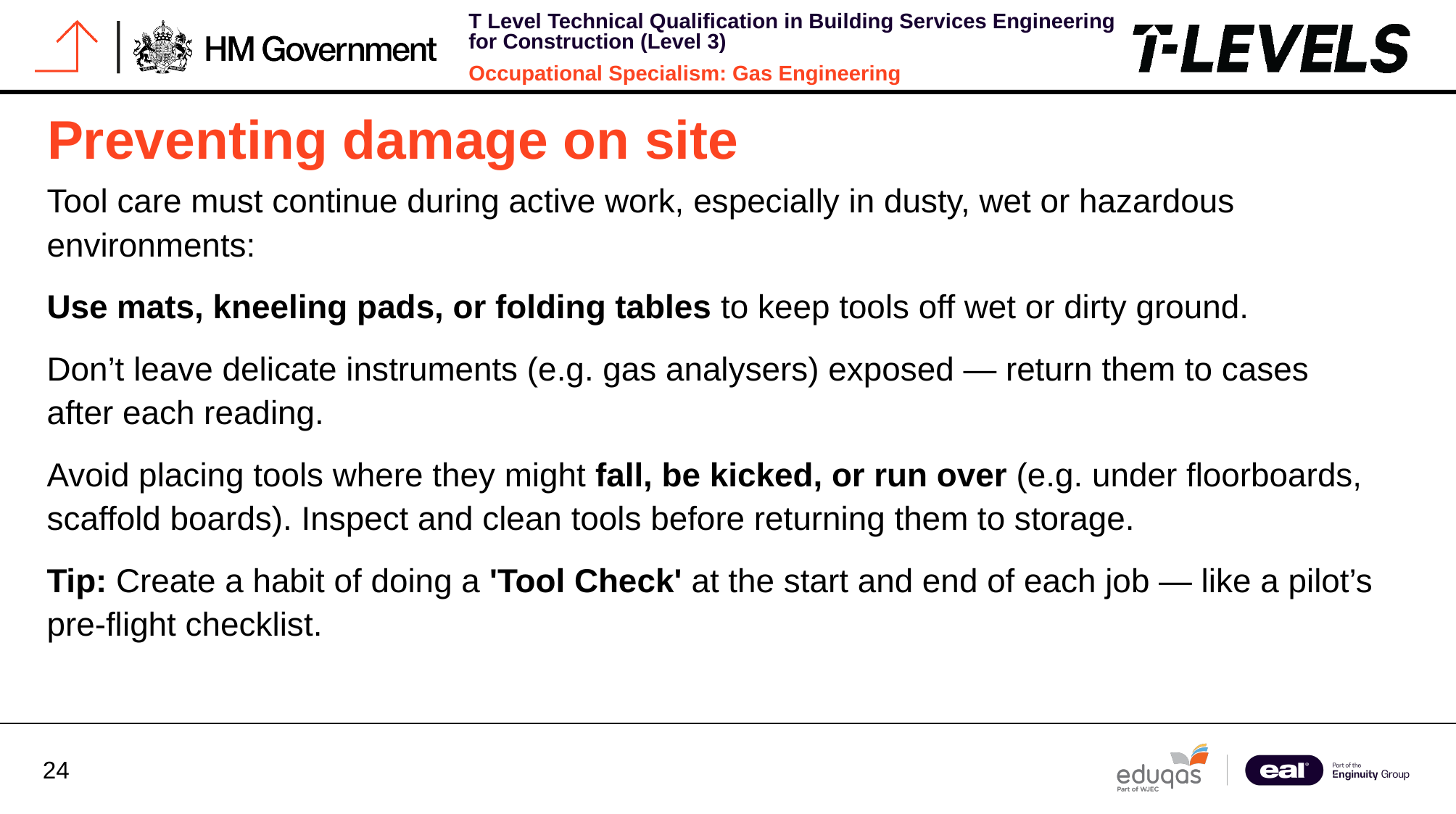

# Preventing damage on site
Tool care must continue during active work, especially in dusty, wet or hazardous environments:
Use mats, kneeling pads, or folding tables to keep tools off wet or dirty ground.
Don’t leave delicate instruments (e.g. gas analysers) exposed — return them to cases after each reading.
Avoid placing tools where they might fall, be kicked, or run over (e.g. under floorboards, scaffold boards). Inspect and clean tools before returning them to storage.
Tip: Create a habit of doing a 'Tool Check' at the start and end of each job — like a pilot’s pre-flight checklist.